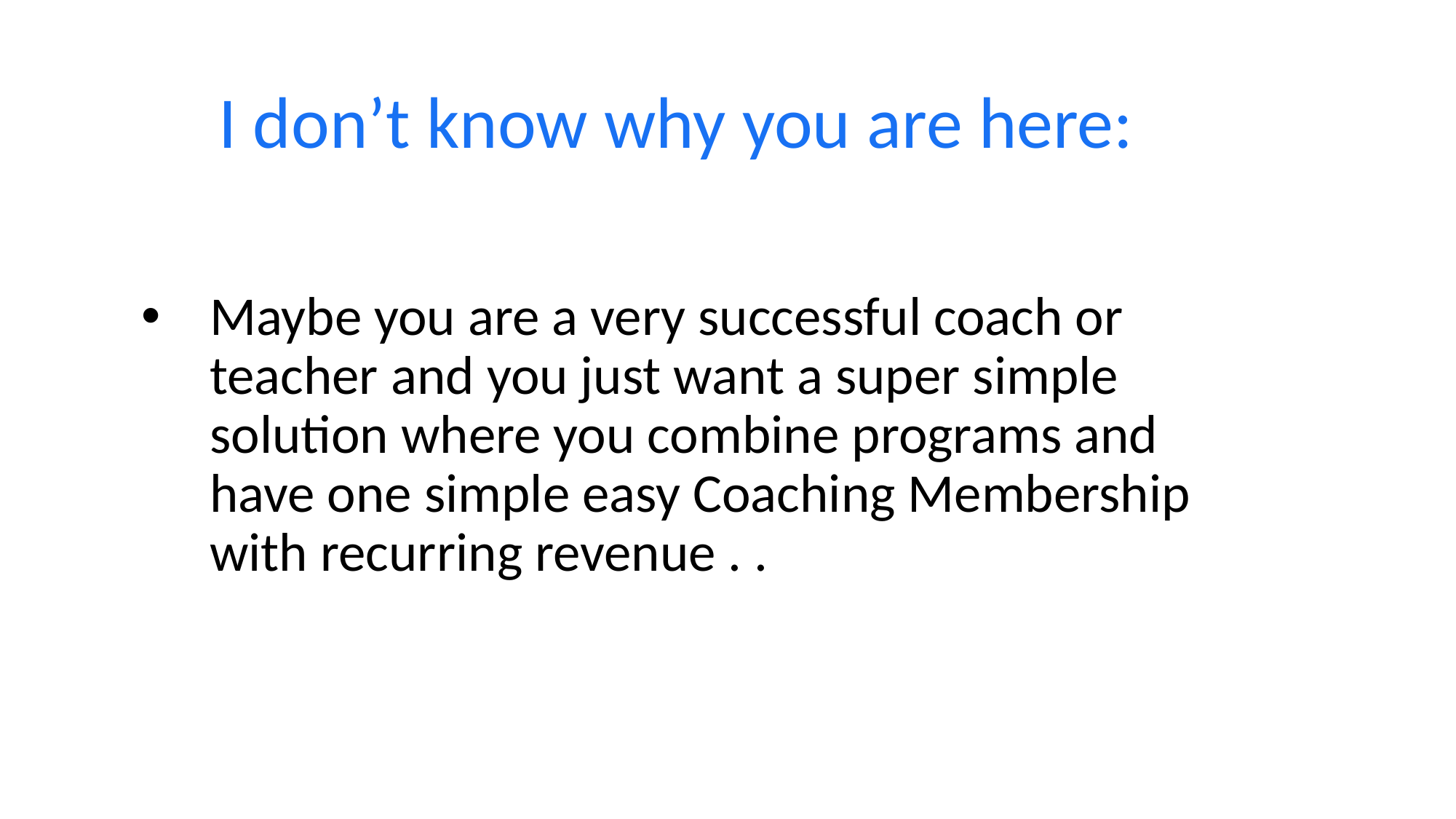

I don’t know why you are here:

Maybe you are a very successful coach or teacher and you just want a super simple solution where you combine programs and have one simple easy Coaching Membership with recurring revenue . .